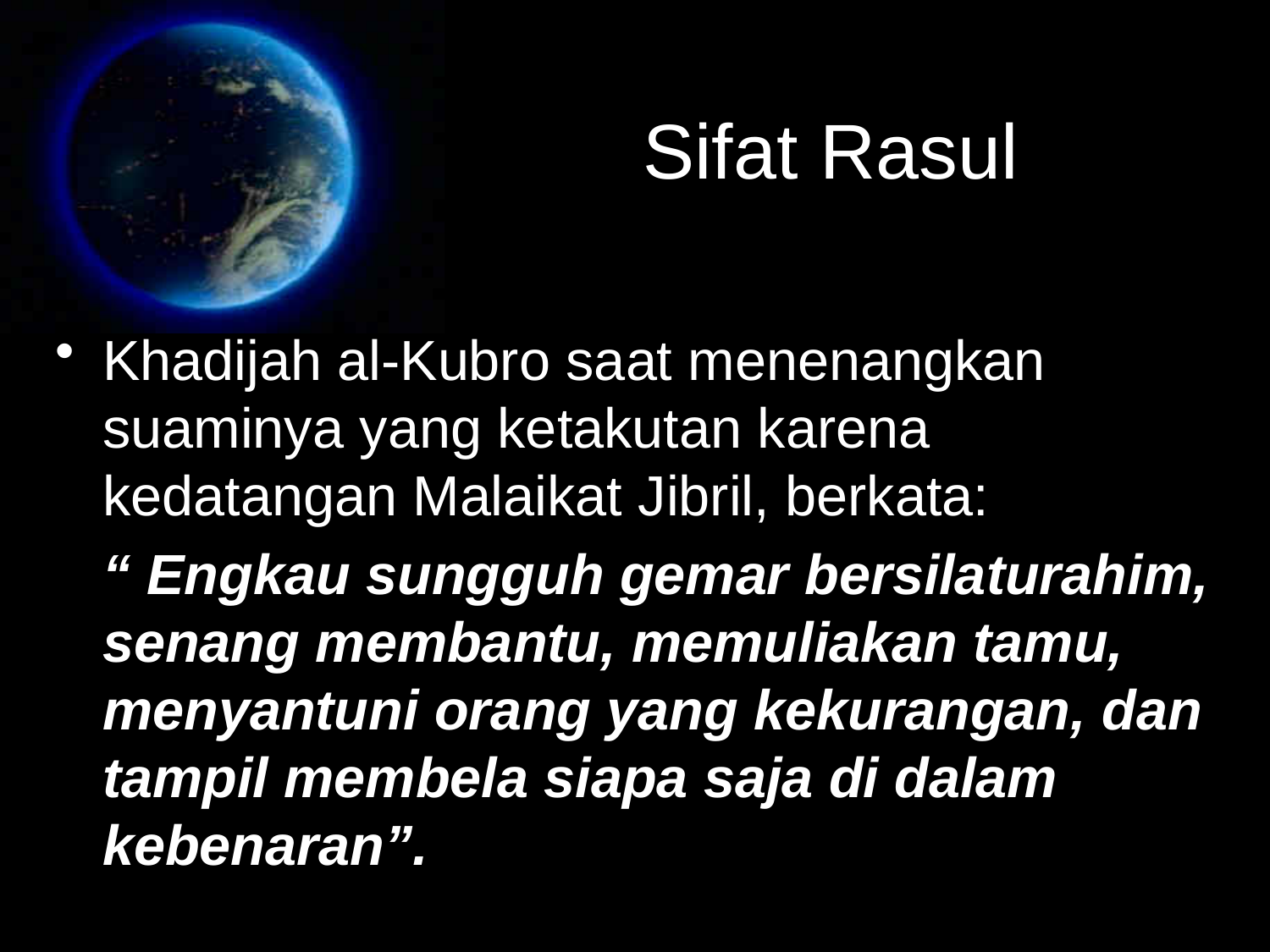

# Sifat Rasul
Khadijah al-Kubro saat menenangkan suaminya yang ketakutan karena kedatangan Malaikat Jibril, berkata:
	“ Engkau sungguh gemar bersilaturahim, senang membantu, memuliakan tamu, menyantuni orang yang kekurangan, dan tampil membela siapa saja di dalam kebenaran”.